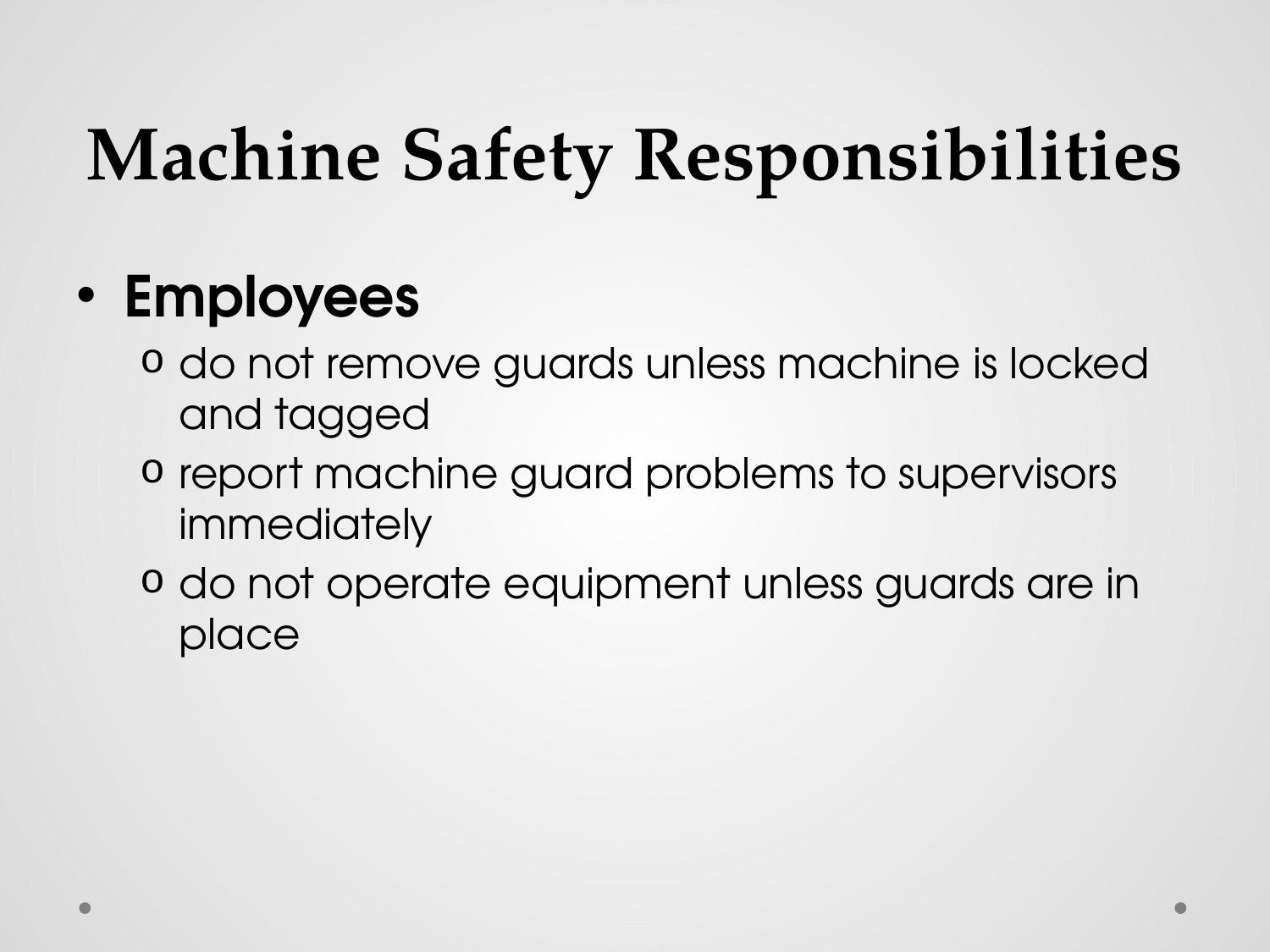

# Machine Safety Responsibilities
Employees
do not remove guards unless machine is locked and tagged
report machine guard problems to supervisors immediately
do not operate equipment unless guards are in place